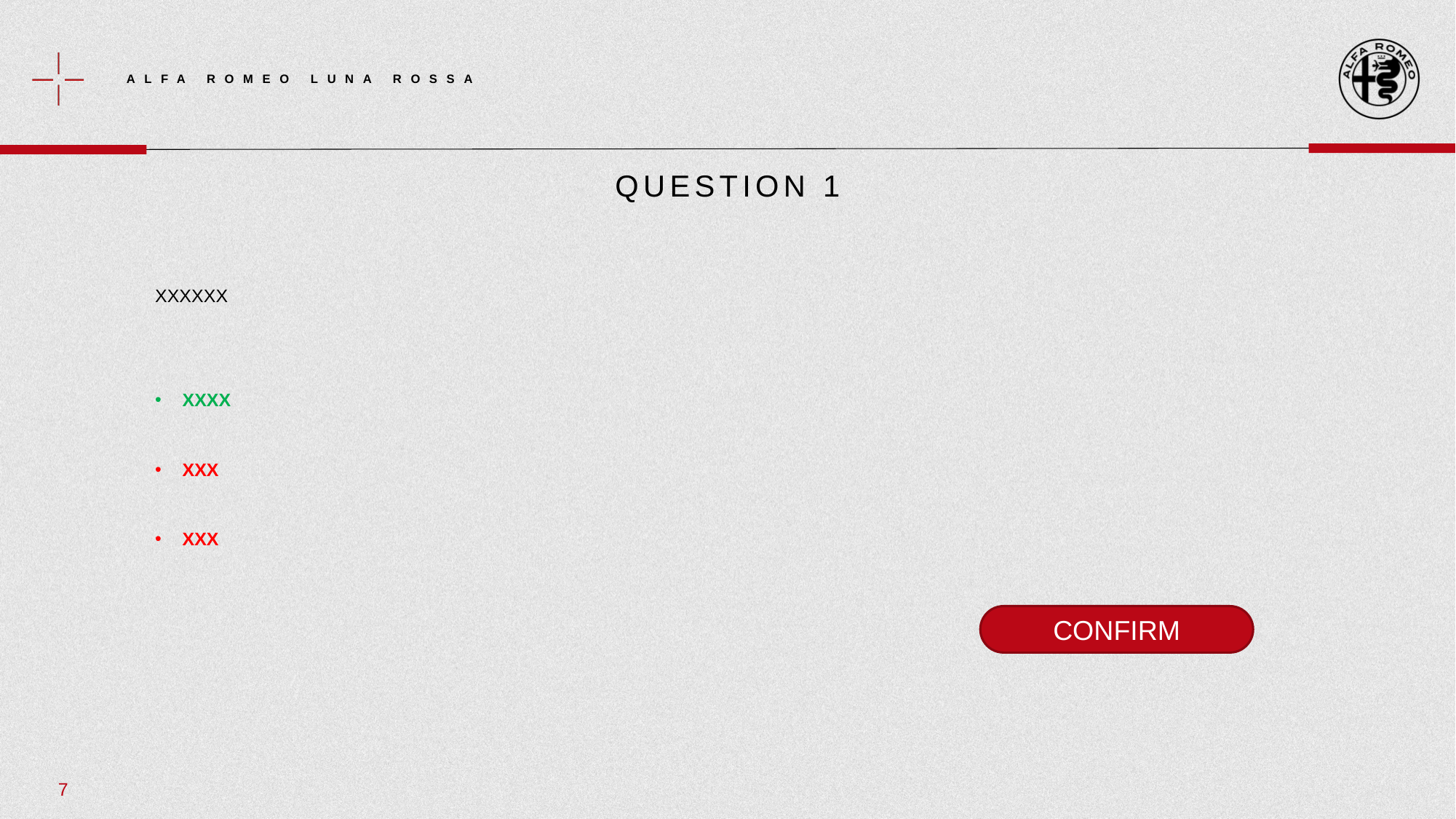

# Question 1
XXXXXX

XXXX

XXX

XXX

CONFIRM